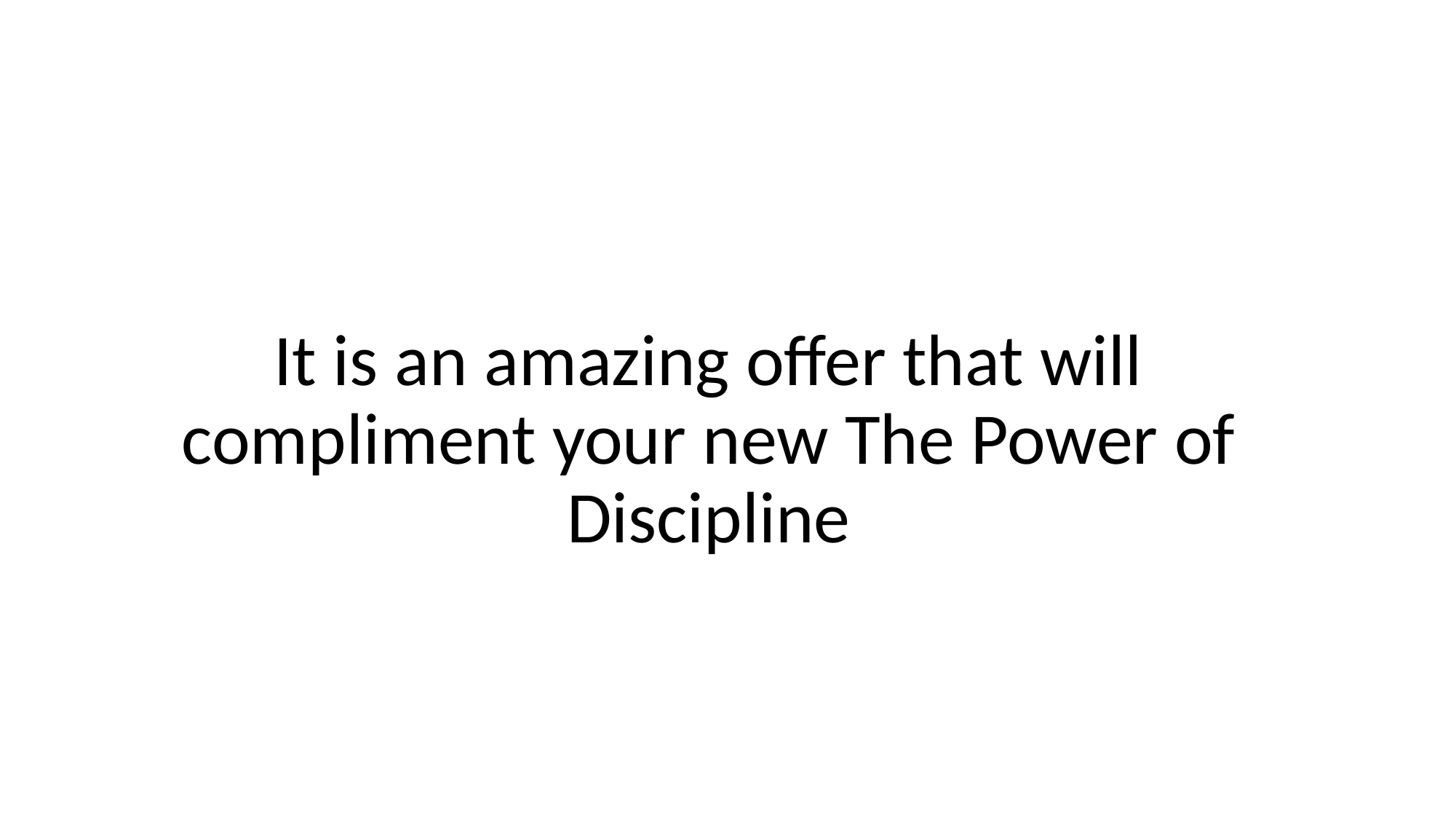

It is an amazing offer that will compliment your new The Power of Discipline